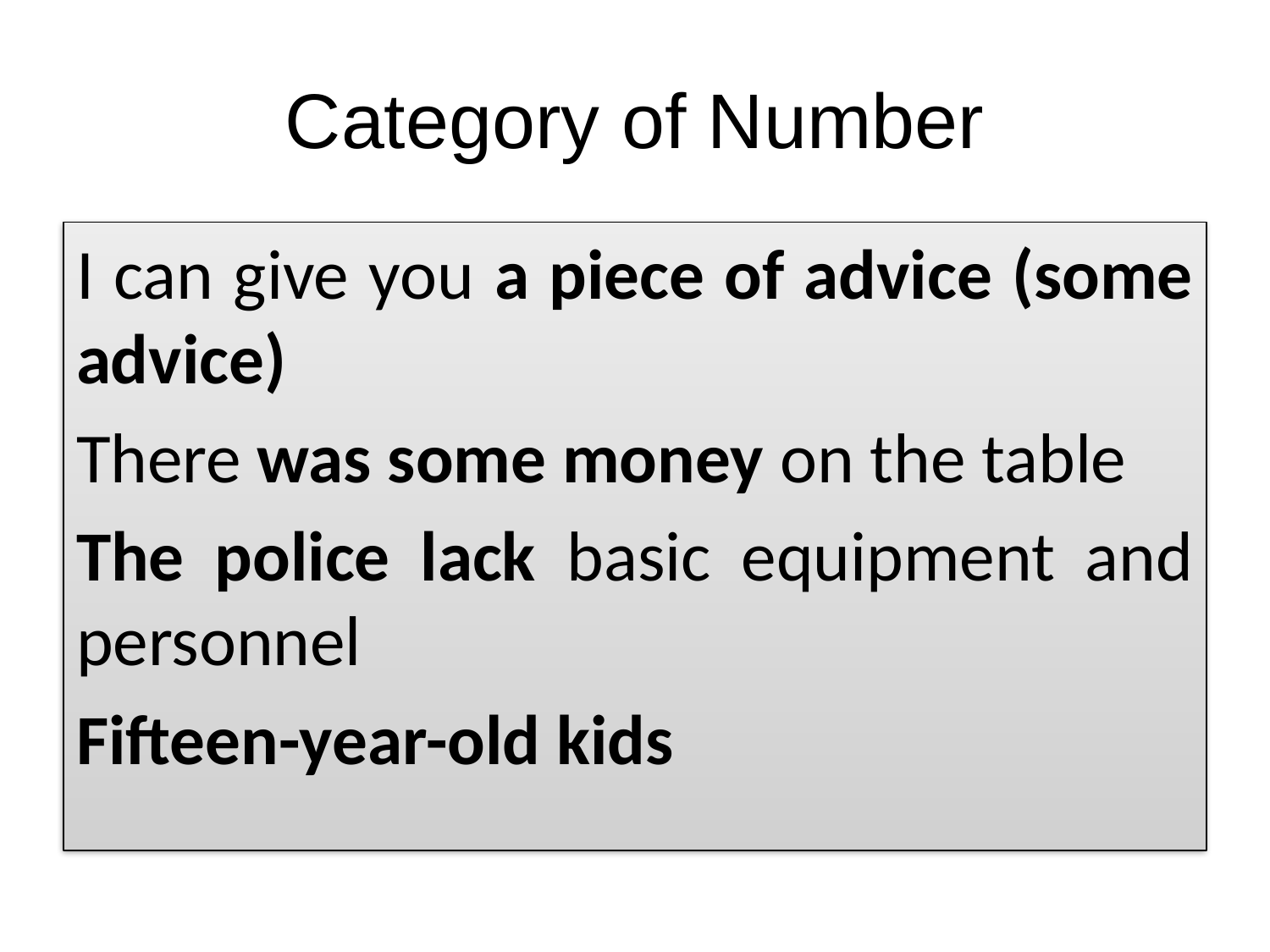

# Category of Number
I can give you a piece of advice (some advice)
There was some money on the table
The police lack basic equipment and personnel
Fifteen-year-old kids